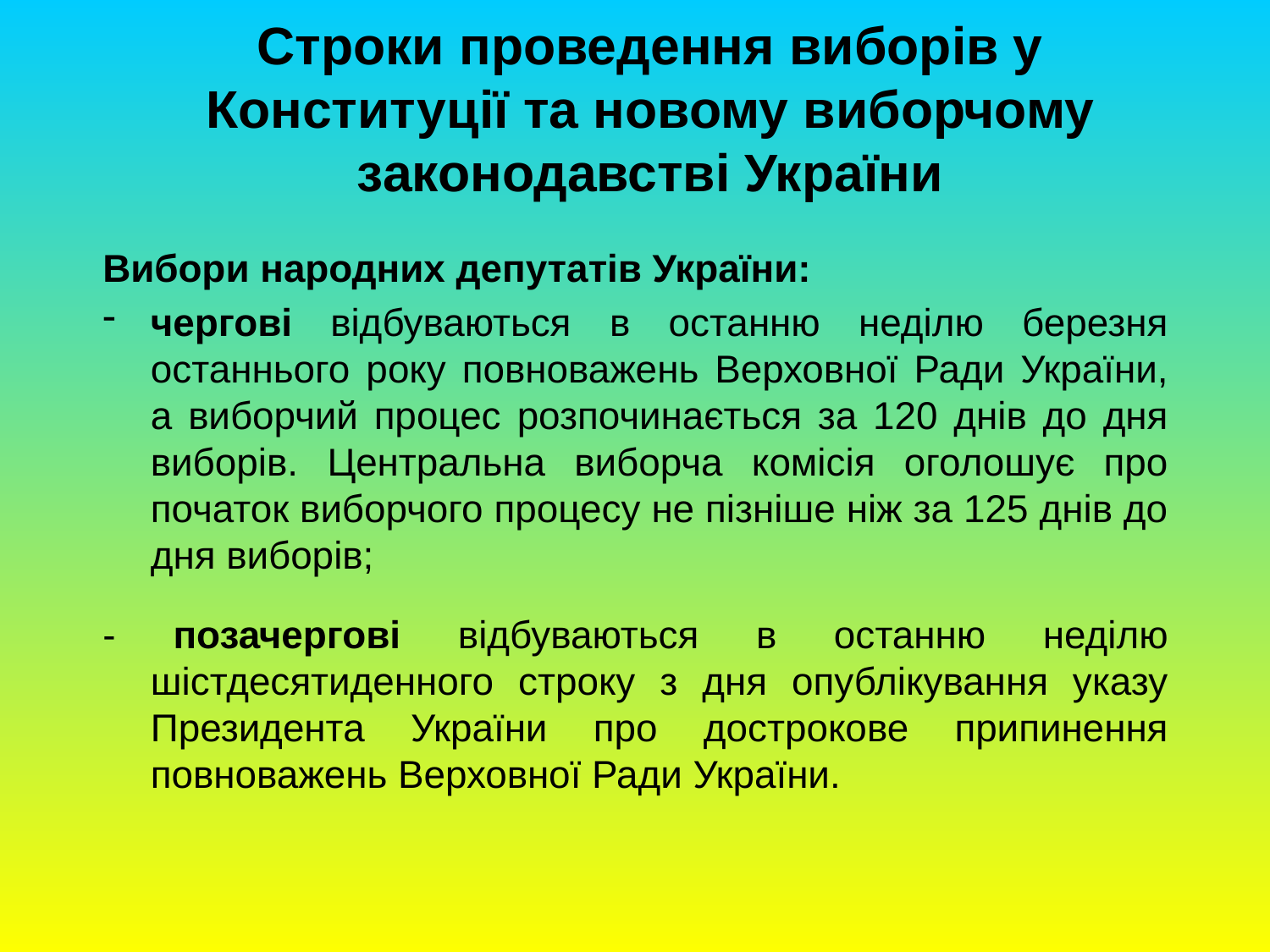

Строки проведення виборів у Конституції та новому виборчому законодавстві України
Вибори народних депутатів України:
чергові відбуваються в останню неділю березня останнього року повноважень Верховної Ради України, а виборчий процес розпочинається за 120 днів до дня виборів. Центральна виборча комісія оголошує про початок виборчого процесу не пізніше ніж за 125 днів до дня виборів;

- позачергові відбуваються в останню неділю шістдесятиденного строку з дня опублікування указу Президента України про дострокове припинення повноважень Верховної Ради України.